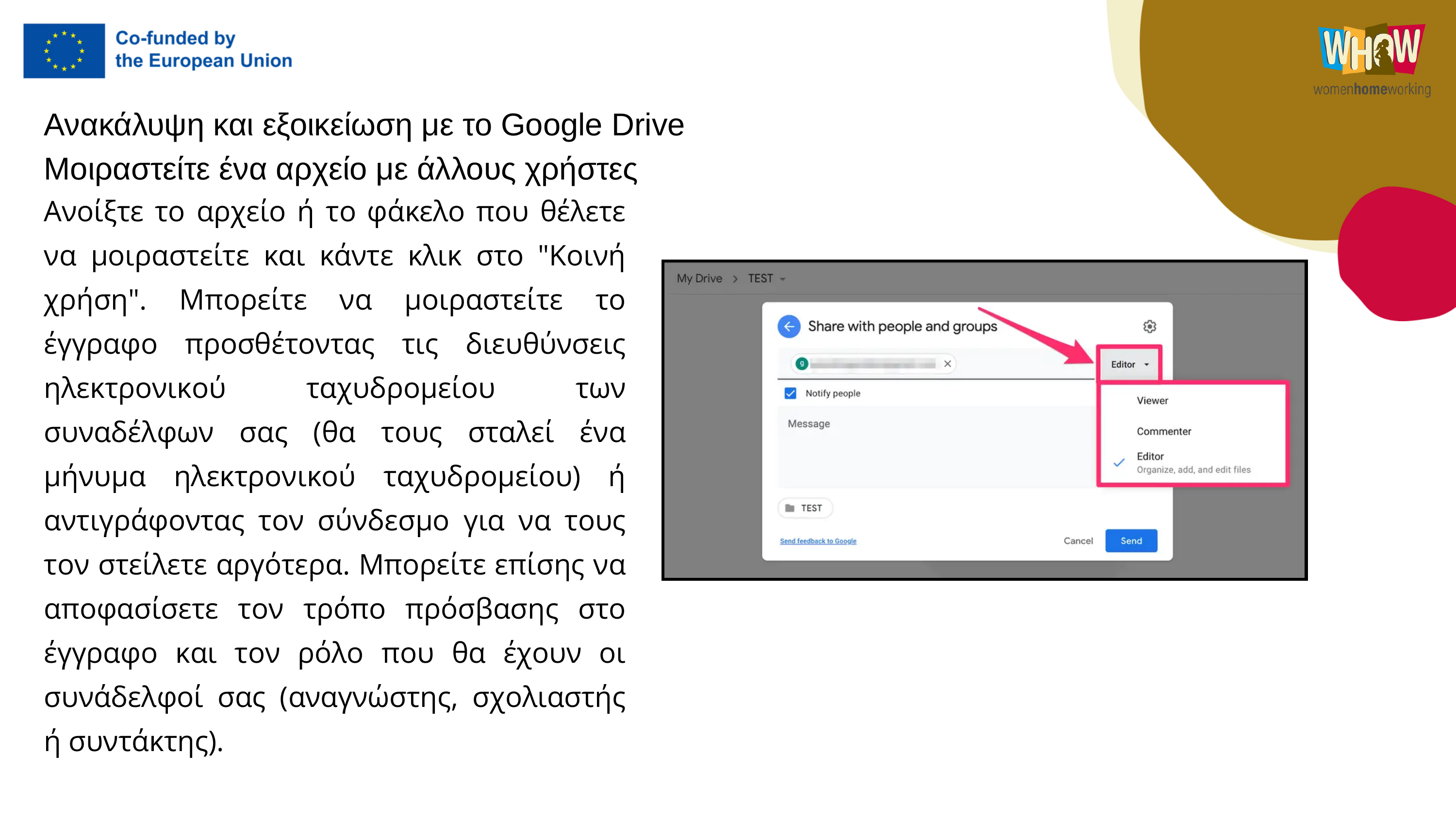

Ανακάλυψη και εξοικείωση με το Google Drive
Μοιραστείτε ένα αρχείο με άλλους χρήστες
Ανοίξτε το αρχείο ή το φάκελο που θέλετε να μοιραστείτε και κάντε κλικ στο "Κοινή χρήση". Μπορείτε να μοιραστείτε το έγγραφο προσθέτοντας τις διευθύνσεις ηλεκτρονικού ταχυδρομείου των συναδέλφων σας (θα τους σταλεί ένα μήνυμα ηλεκτρονικού ταχυδρομείου) ή αντιγράφοντας τον σύνδεσμο για να τους τον στείλετε αργότερα. Μπορείτε επίσης να αποφασίσετε τον τρόπο πρόσβασης στο έγγραφο και τον ρόλο που θα έχουν οι συνάδελφοί σας (αναγνώστης, σχολιαστής ή συντάκτης).